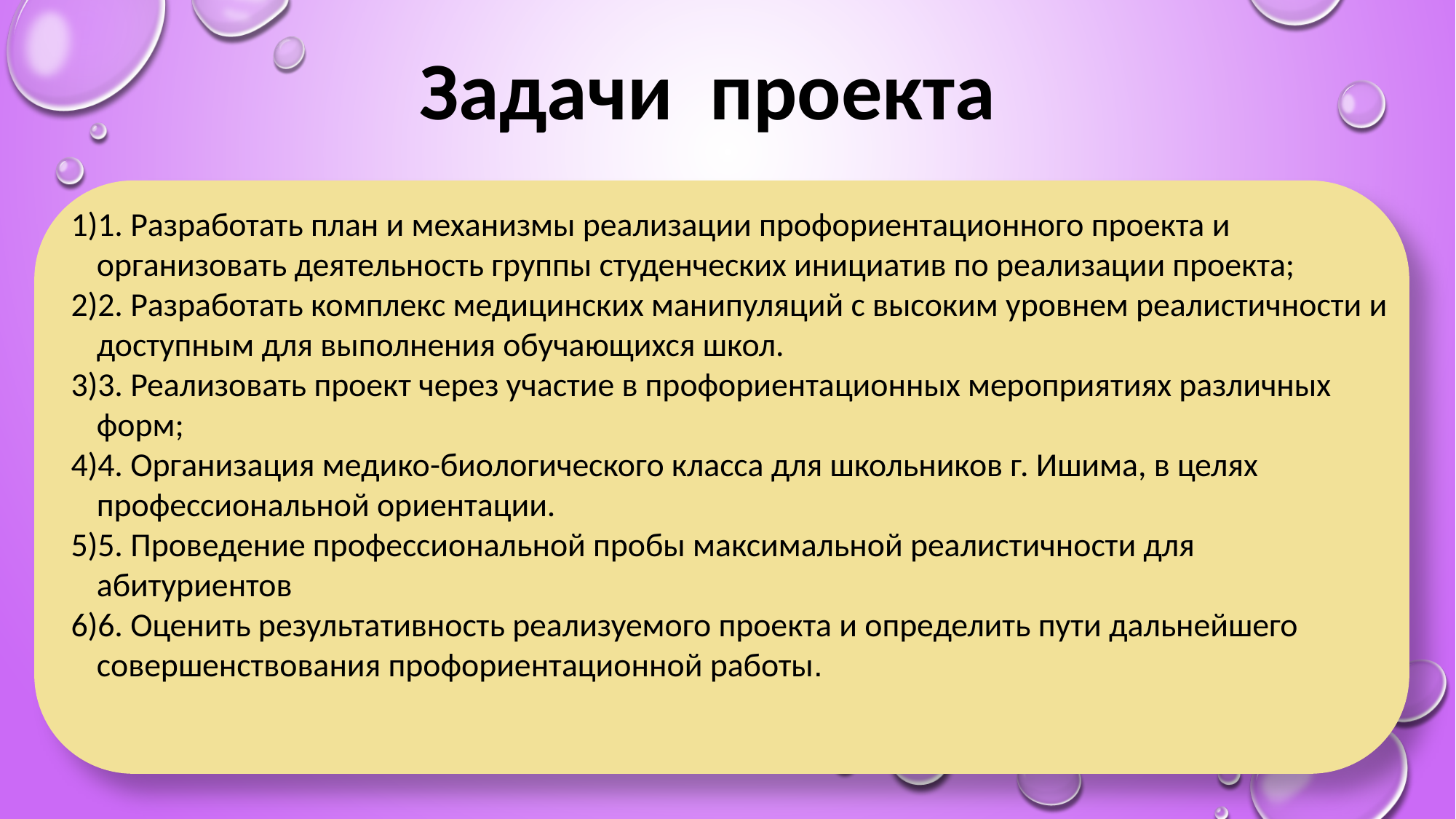

Задачи  проекта

1. Разработать план и механизмы реализации профориентационного проекта и организовать деятельность группы студенческих инициатив по реализации проекта;
2. Разработать комплекс медицинских манипуляций с высоким уровнем реалистичности и доступным для выполнения обучающихся школ.
3. Реализовать проект через участие в профориентационных мероприятиях различных форм;
4. Организация медико-биологического класса для школьников г. Ишима, в целях профессиональной ориентации.
5. Проведение профессиональной пробы максимальной реалистичности для абитуриентов
6. Оценить результативность реализуемого проекта и определить пути дальнейшего совершенствования профориентационной работы.